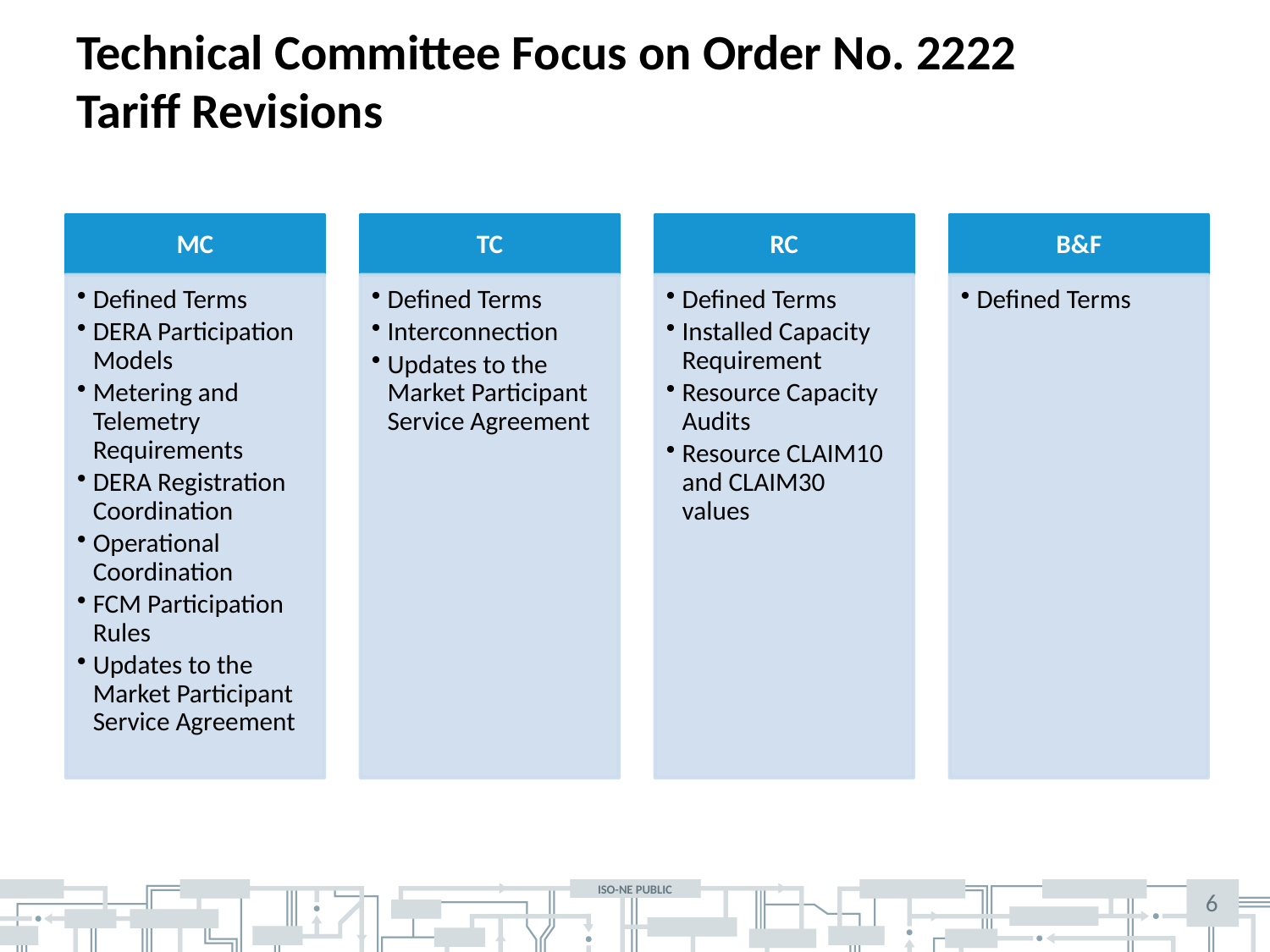

# Technical Committee Focus on Order No. 2222 Tariff Revisions
MC
Defined Terms
DERA Participation Models
Metering and Telemetry Requirements
DERA Registration Coordination
Operational Coordination
FCM Participation Rules
Updates to the Market Participant Service Agreement
TC
Defined Terms
Interconnection
Updates to the Market Participant Service Agreement
RC
Defined Terms
Installed Capacity Requirement
Resource Capacity Audits
Resource CLAIM10 and CLAIM30 values

B&F
Defined Terms
6